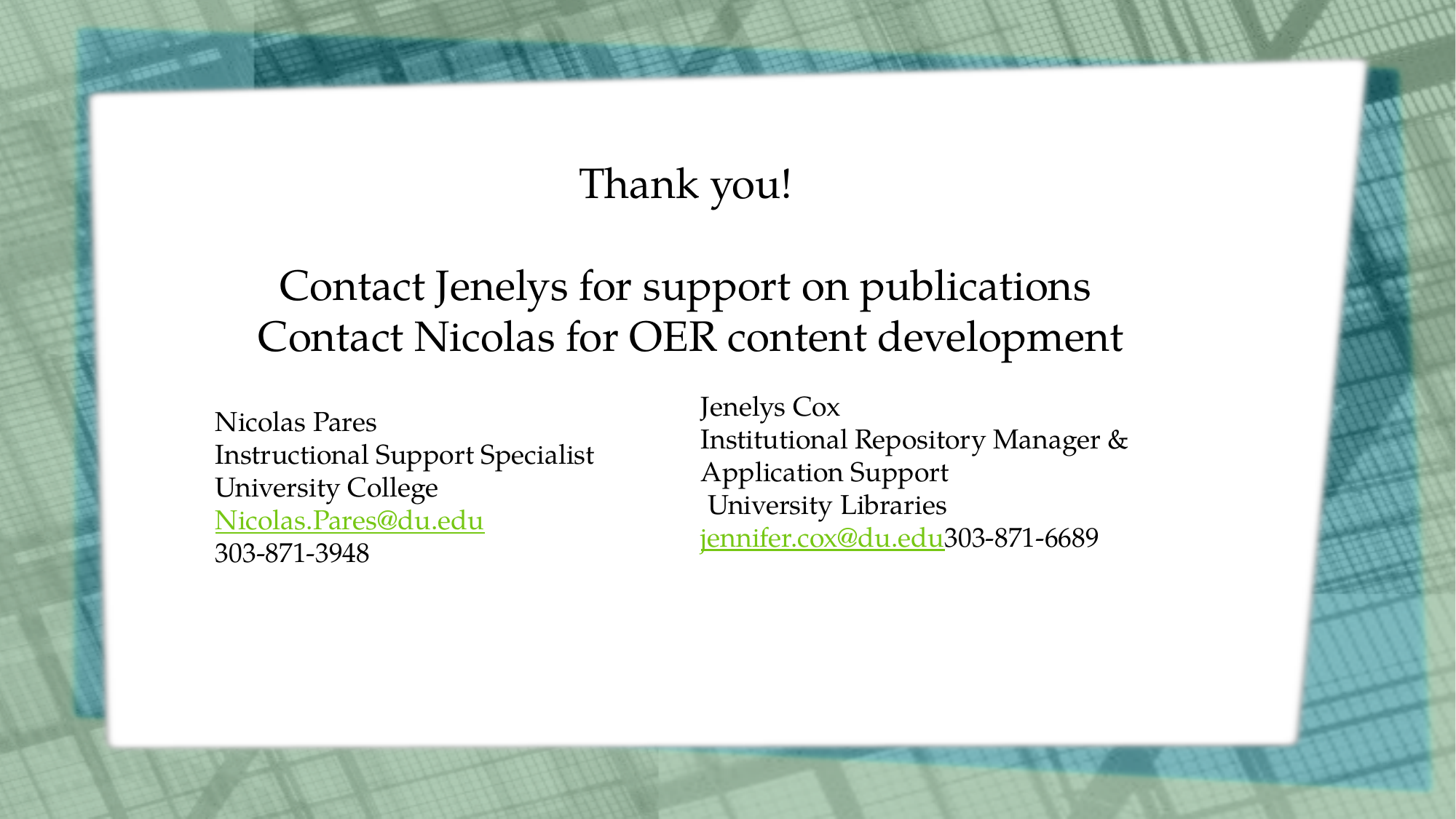

Thank you!

Contact Jenelys for support on publications
Contact Nicolas for OER content development
Jenelys Cox
Institutional Repository Manager & Application Support
 University Libraries
jennifer.cox@du.edu
303-871-6689
Nicolas Pares
Instructional Support Specialist
University College
Nicolas.Pares@du.edu
303-871-3948